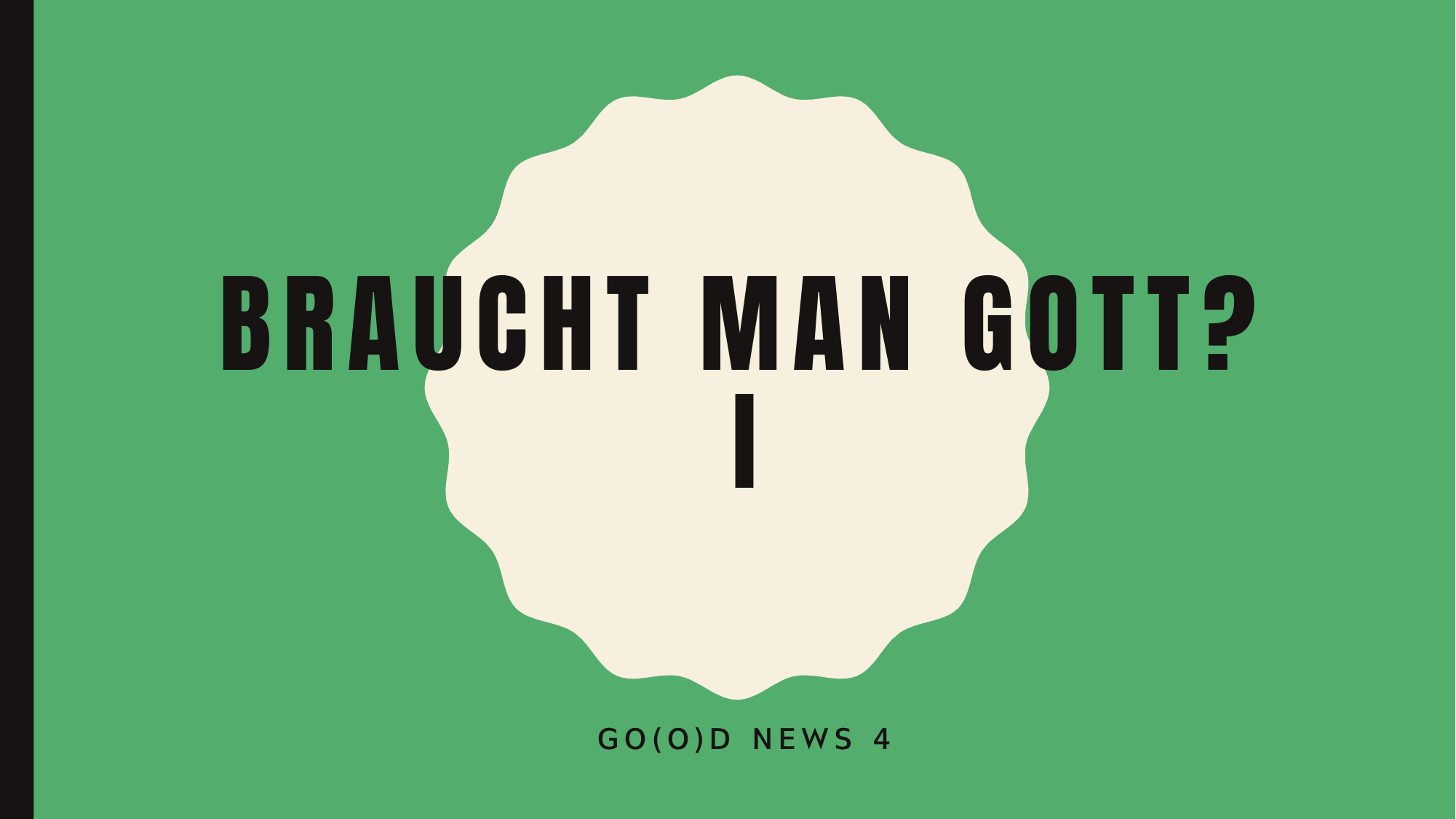

# Braucht man Gott? I
Go(o)d News 4